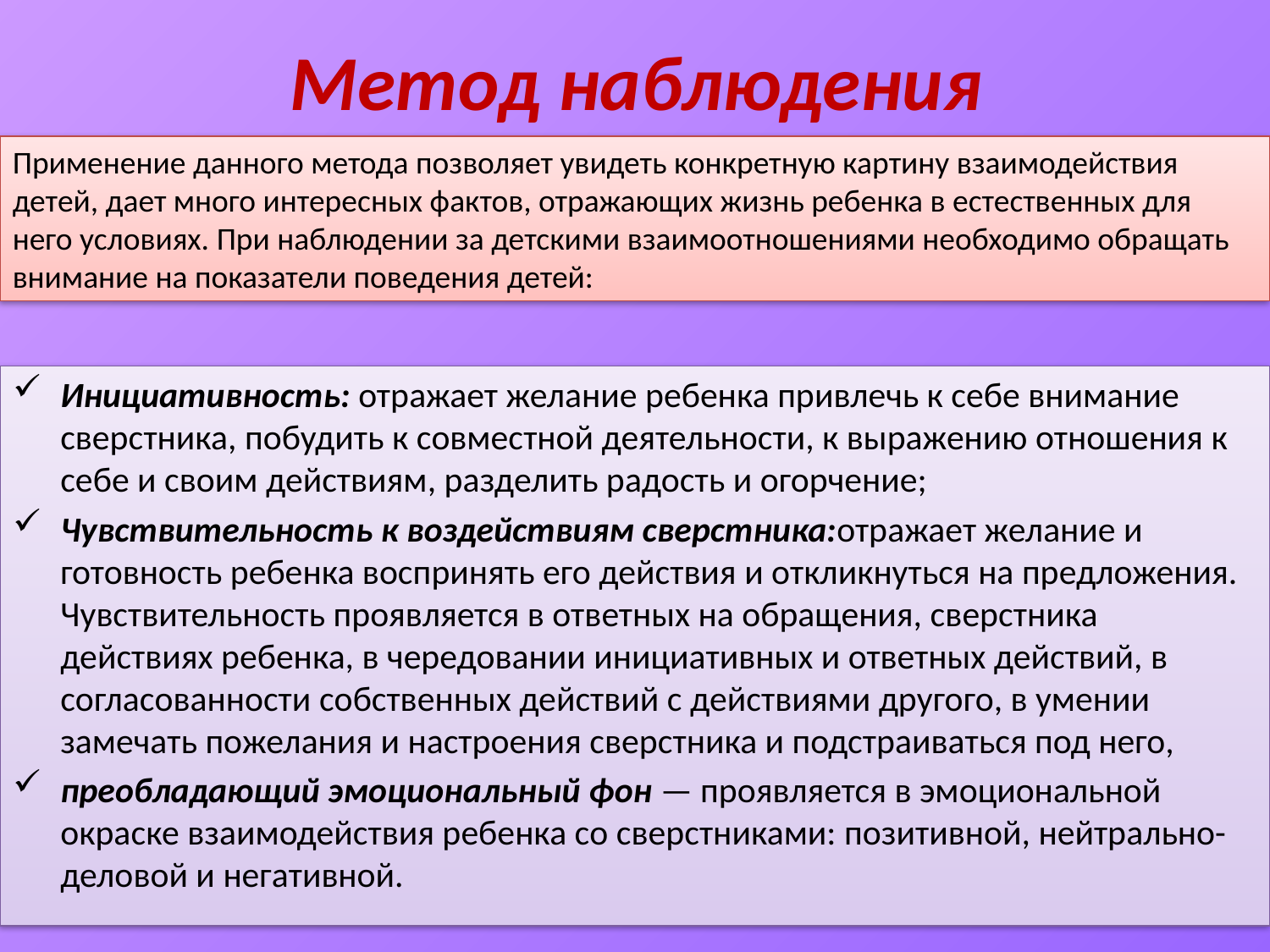

# Метод наблюдения
Применение данного метода позволяет увидеть конкретную картину взаимодействия детей, дает много интересных фактов, отражающих жизнь ребенка в естественных для него условиях. При наблюдении за детскими взаимоотношениями необходимо обращать внимание на показатели поведения детей:
Инициативность: отражает желание ребенка привлечь к себе внимание сверстника, побудить к совместной деятельности, к выражению отношения к себе и своим действиям, разделить радость и огорчение;
Чувствительность к воздействиям сверстника:отражает желание и готовность ребенка воспринять его действия и откликнуться на предложения. Чувствительность проявляется в ответных на обращения, сверстника действиях ребенка, в чередовании инициативных и ответных действий, в согласованности собственных действий с действиями другого, в умении замечать пожелания и настроения сверстника и подстраиваться под него,
преобладающий эмоциональный фон — проявляется в эмоциональной окраске взаимодействия ребенка со сверстниками: позитивной, нейтрально-деловой и негативной.